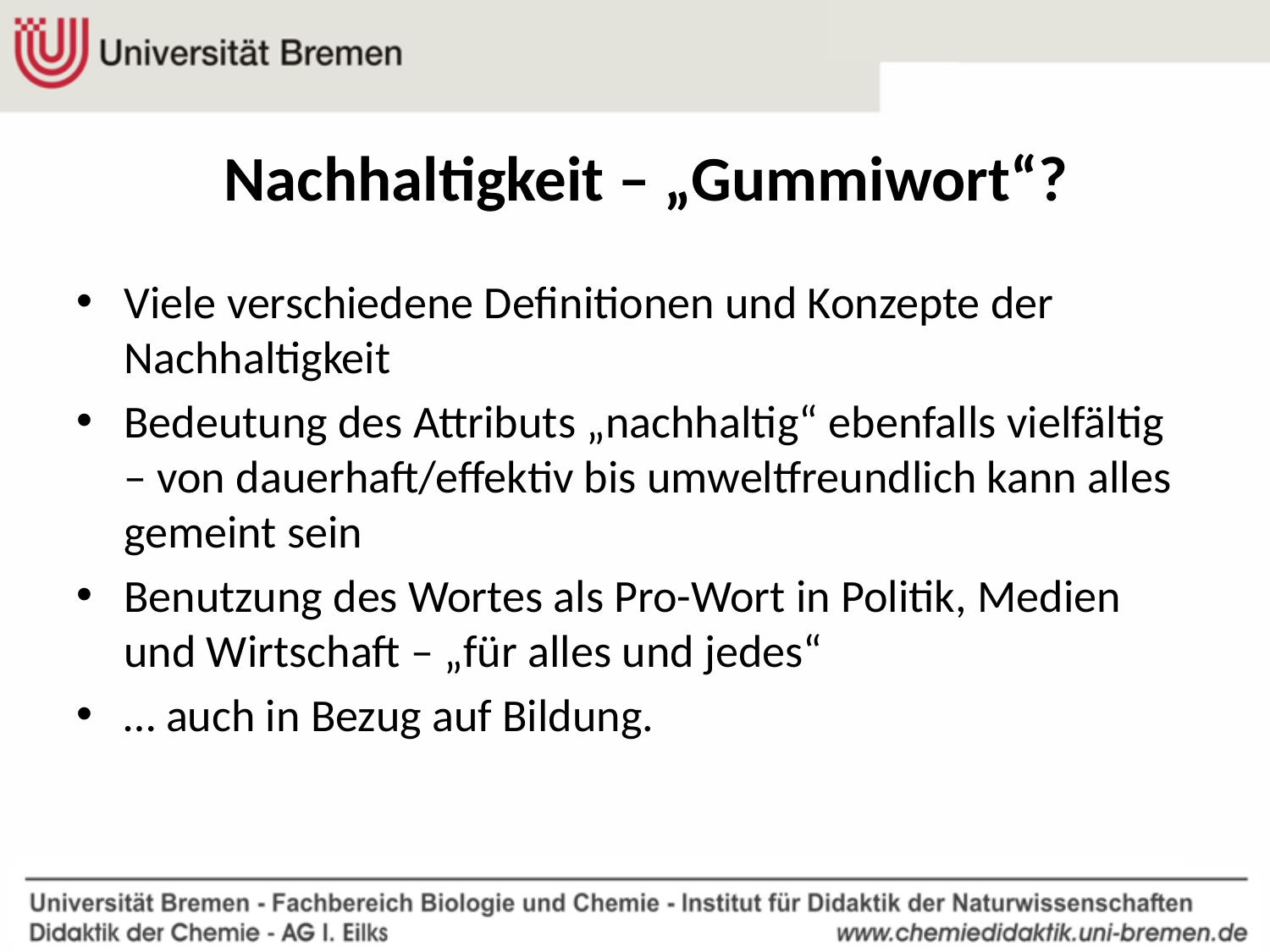

# Nachhaltigkeit – „Gummiwort“?
Viele verschiedene Definitionen und Konzepte der Nachhaltigkeit
Bedeutung des Attributs „nachhaltig“ ebenfalls vielfältig – von dauerhaft/effektiv bis umweltfreundlich kann alles gemeint sein
Benutzung des Wortes als Pro-Wort in Politik, Medien und Wirtschaft – „für alles und jedes“
… auch in Bezug auf Bildung.